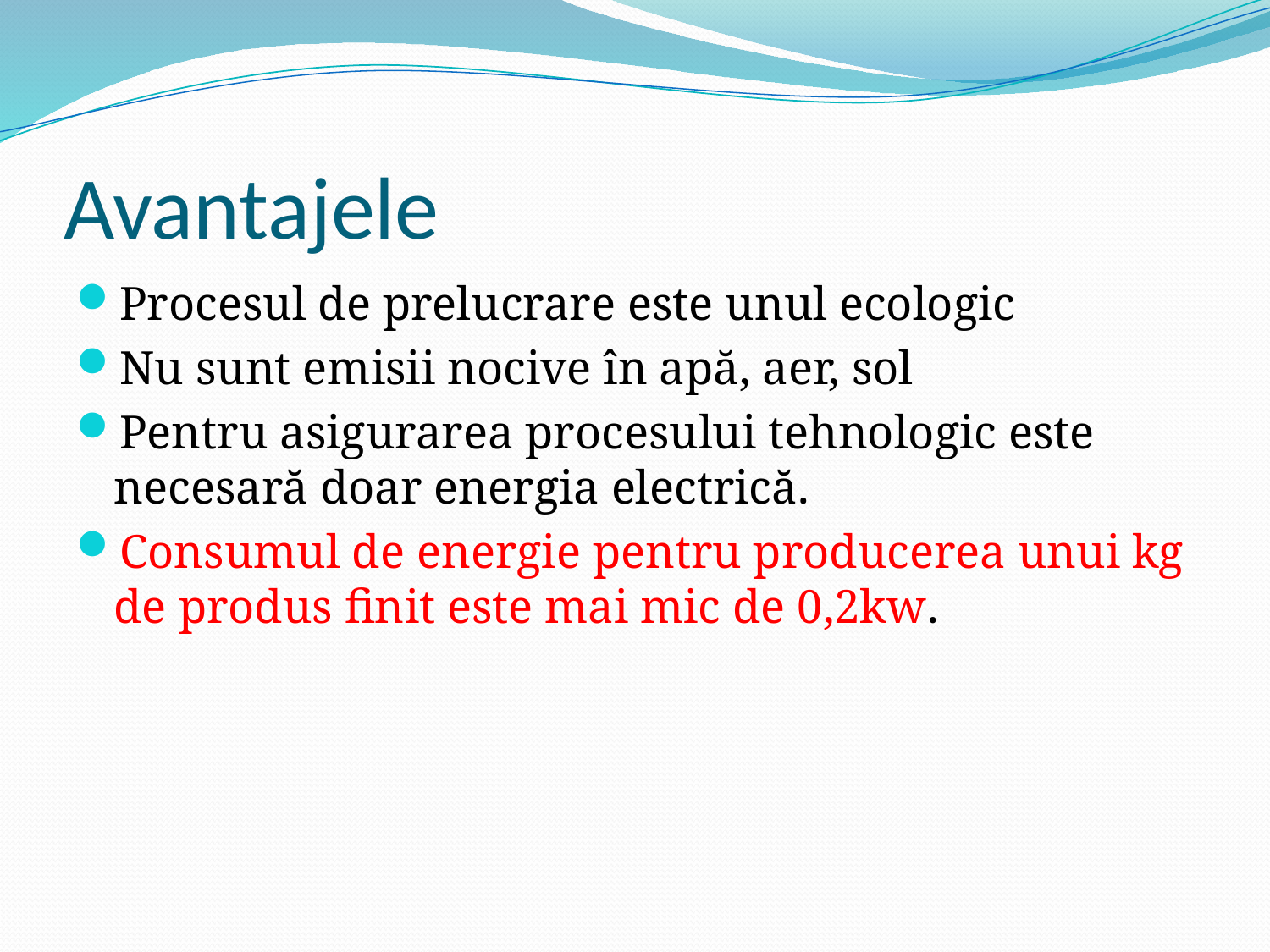

# Avantajele
Procesul de prelucrare este unul ecologic
Nu sunt emisii nocive în apă, aer, sol
Pentru asigurarea procesului tehnologic este necesară doar energia electrică.
Consumul de energie pentru producerea unui kg de produs finit este mai mic de 0,2kw.